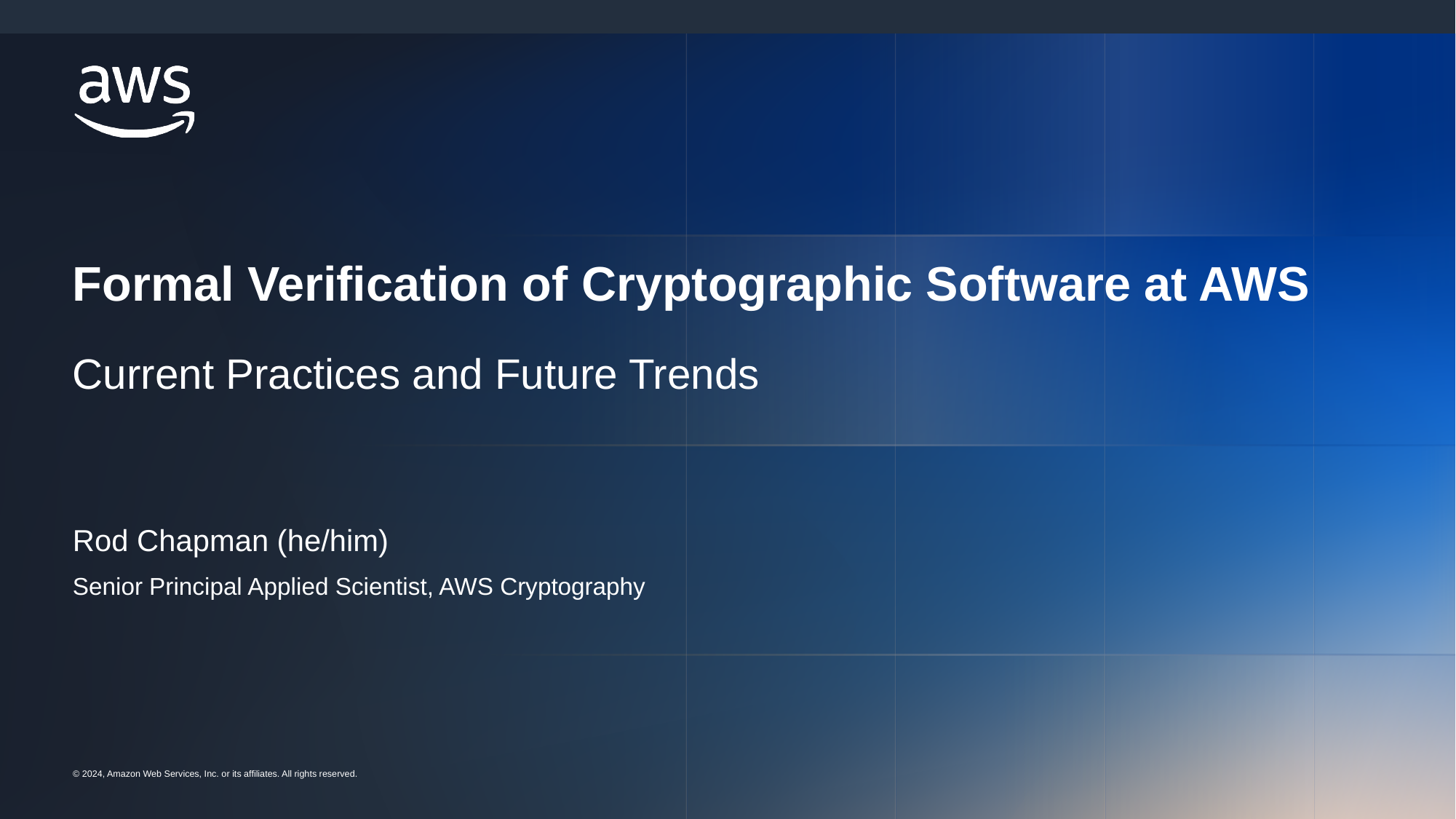

# Formal Verification of Cryptographic Software at AWS
Current Practices and Future Trends
Rod Chapman (he/him)
Senior Principal Applied Scientist, AWS Cryptography